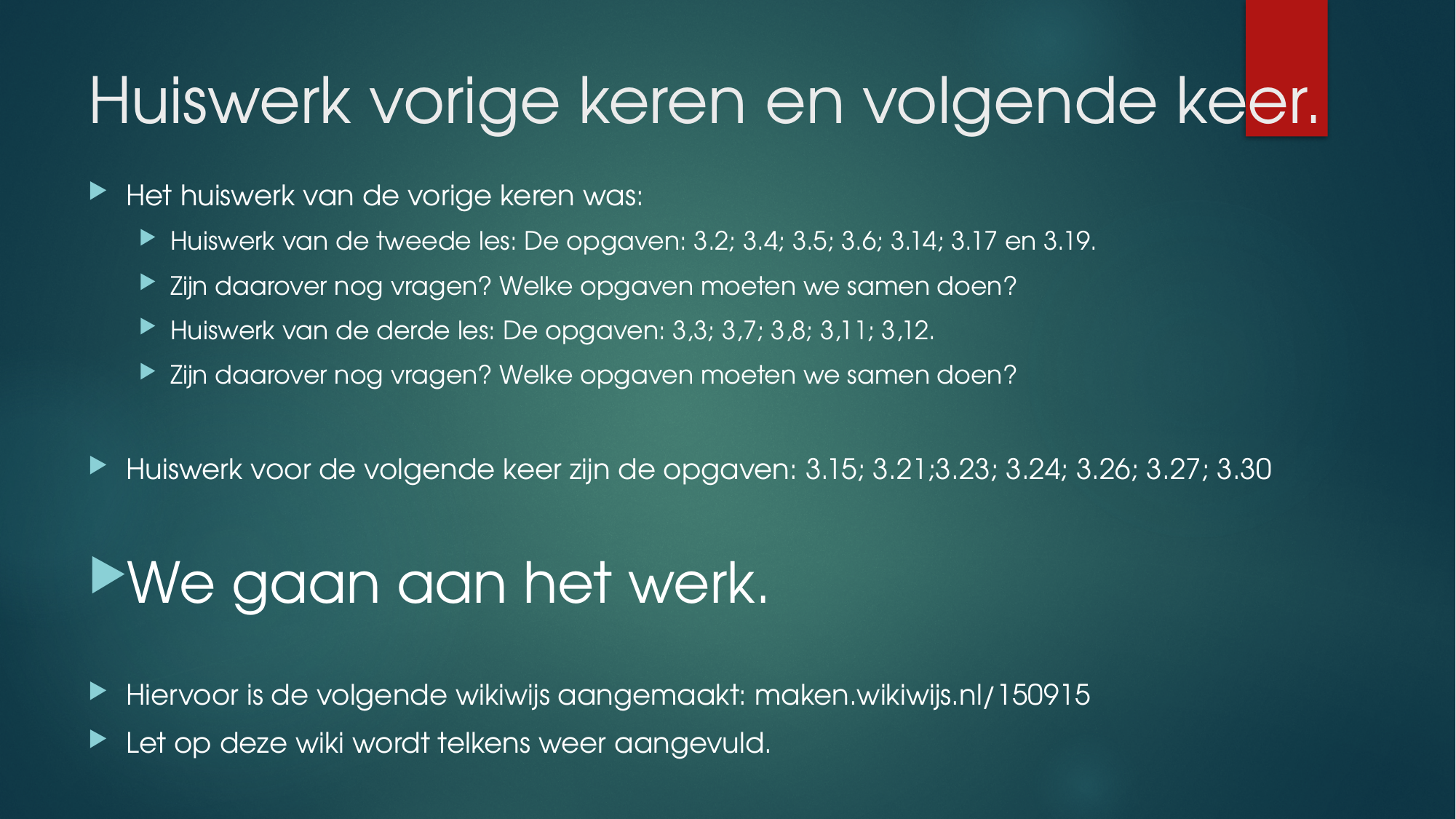

# Huiswerk vorige keren en volgende keer.
Het huiswerk van de vorige keren was:
Huiswerk van de tweede les: De opgaven: 3.2; 3.4; 3.5; 3.6; 3.14; 3.17 en 3.19.
Zijn daarover nog vragen? Welke opgaven moeten we samen doen?
Huiswerk van de derde les: De opgaven: 3,3; 3,7; 3,8; 3,11; 3,12.
Zijn daarover nog vragen? Welke opgaven moeten we samen doen?

Huiswerk voor de volgende keer zijn de opgaven: 3.15; 3.21;3.23; 3.24; 3.26; 3.27; 3.30

We gaan aan het werk.

Hiervoor is de volgende wikiwijs aangemaakt: maken.wikiwijs.nl/150915
Let op deze wiki wordt telkens weer aangevuld.